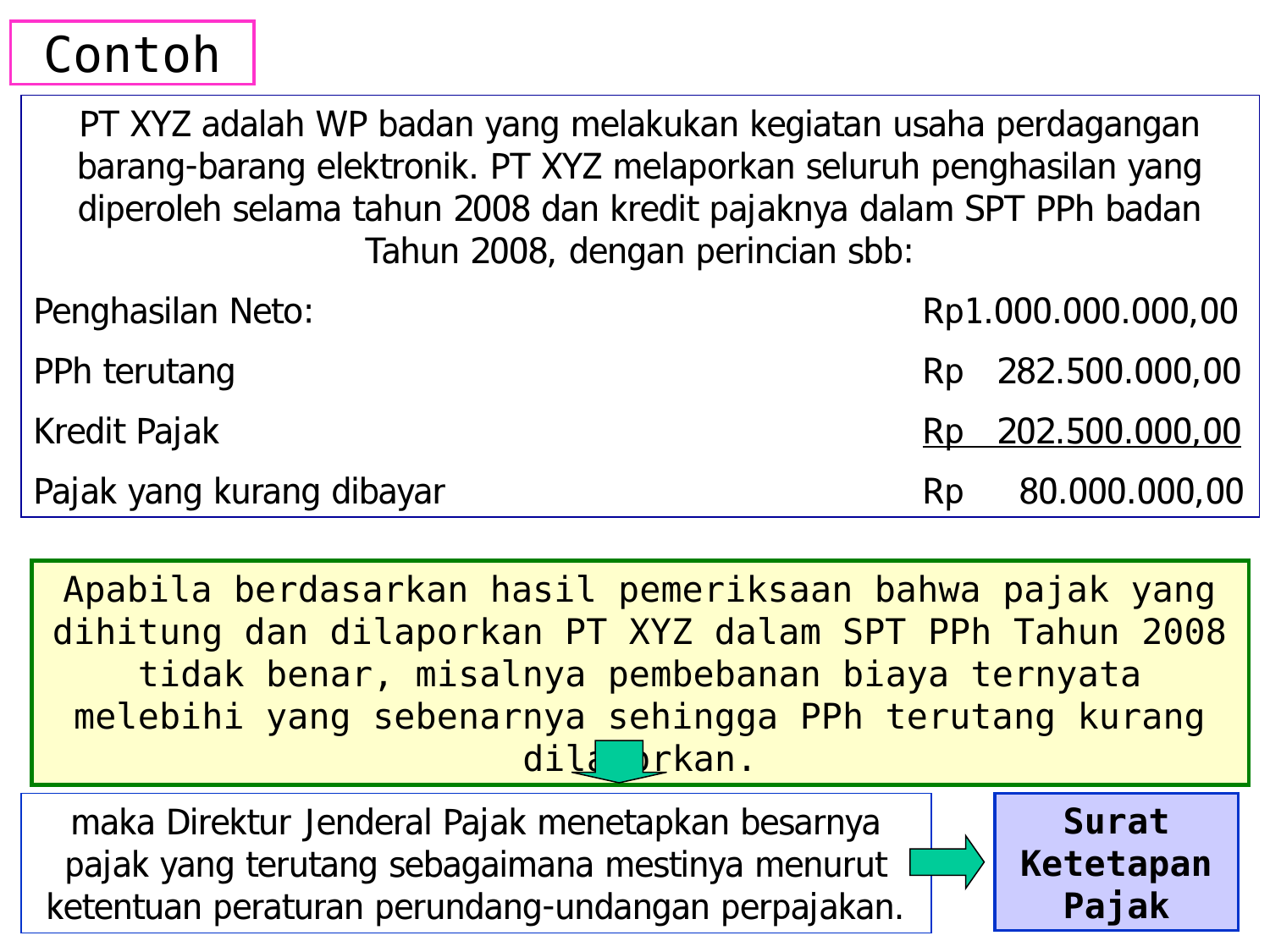

# Contoh
PT XYZ adalah WP badan yang melakukan kegiatan usaha perdagangan barang-barang elektronik. PT XYZ melaporkan seluruh penghasilan yang diperoleh selama tahun 2008 dan kredit pajaknya dalam SPT PPh badan Tahun 2008, dengan perincian sbb:
Penghasilan Neto:					Rp1.000.000.000,00
PPh terutang						Rp   282.500.000,00
Kredit Pajak						Rp   202.500.000,00
Pajak yang kurang dibayar				Rp     80.000.000,00
Apabila berdasarkan hasil pemeriksaan bahwa pajak yang dihitung dan dilaporkan PT XYZ dalam SPT PPh Tahun 2008 tidak benar, misalnya pembebanan biaya ternyata melebihi yang sebenarnya sehingga PPh terutang kurang dilaporkan.

maka Direktur Jenderal Pajak menetapkan besarnya pajak yang terutang sebagaimana mestinya menurut ketentuan peraturan perundang-undangan perpajakan.
Surat Ketetapan Pajak